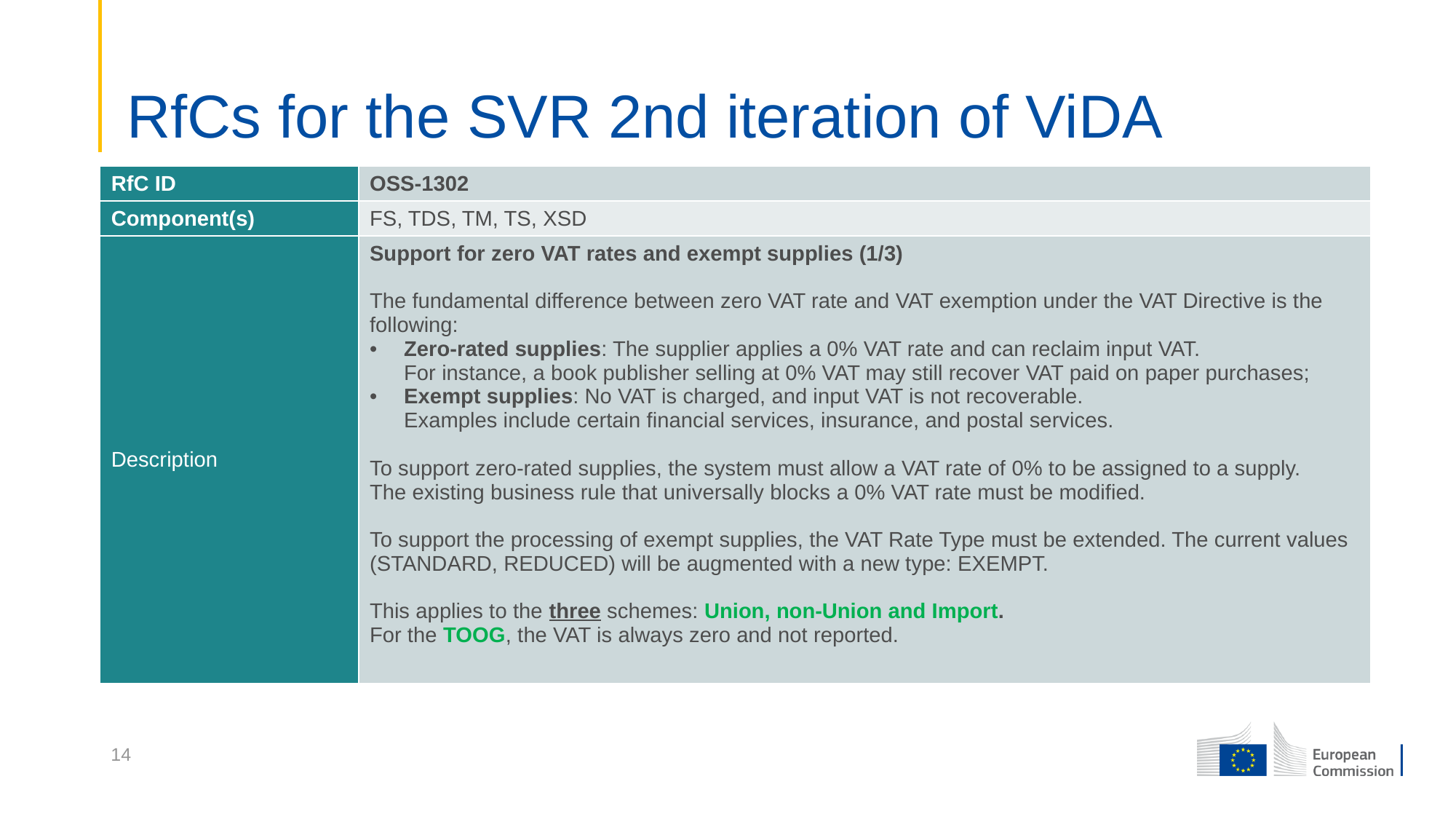

# RfCs for the SVR 2nd iteration of ViDA
| RfC ID | OSS-1302 |
| --- | --- |
| Component(s) | FS, TDS, TM, TS, XSD |
| Description | Support for zero VAT rates and exempt supplies (1/3) The fundamental difference between zero VAT rate and VAT exemption under the VAT Directive is the following: Zero-rated supplies: The supplier applies a 0% VAT rate and can reclaim input VAT. For instance, a book publisher selling at 0% VAT may still recover VAT paid on paper purchases; Exempt supplies: No VAT is charged, and input VAT is not recoverable. Examples include certain financial services, insurance, and postal services. To support zero-rated supplies, the system must allow a VAT rate of 0% to be assigned to a supply. The existing business rule that universally blocks a 0% VAT rate must be modified.  To support the processing of exempt supplies, the VAT Rate Type must be extended. The current values (STANDARD, REDUCED) will be augmented with a new type: EXEMPT. This applies to the three schemes: Union, non-Union and Import. For the TOOG, the VAT is always zero and not reported. |
14